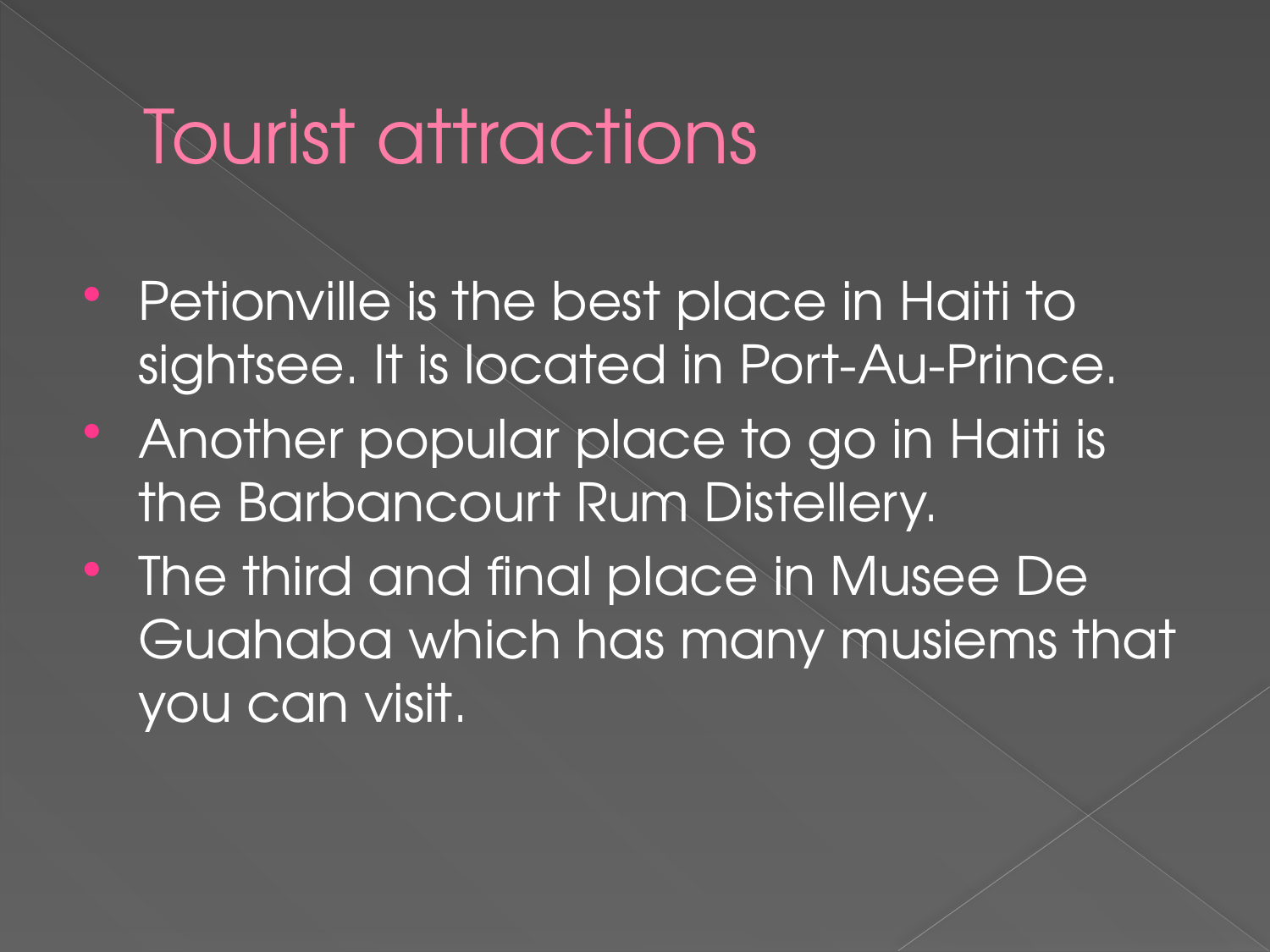

# Tourist attractions
Petionville is the best place in Haiti to sightsee. It is located in Port-Au-Prince.
Another popular place to go in Haiti is the Barbancourt Rum Distellery.
The third and final place in Musee De Guahaba which has many musiems that you can visit.